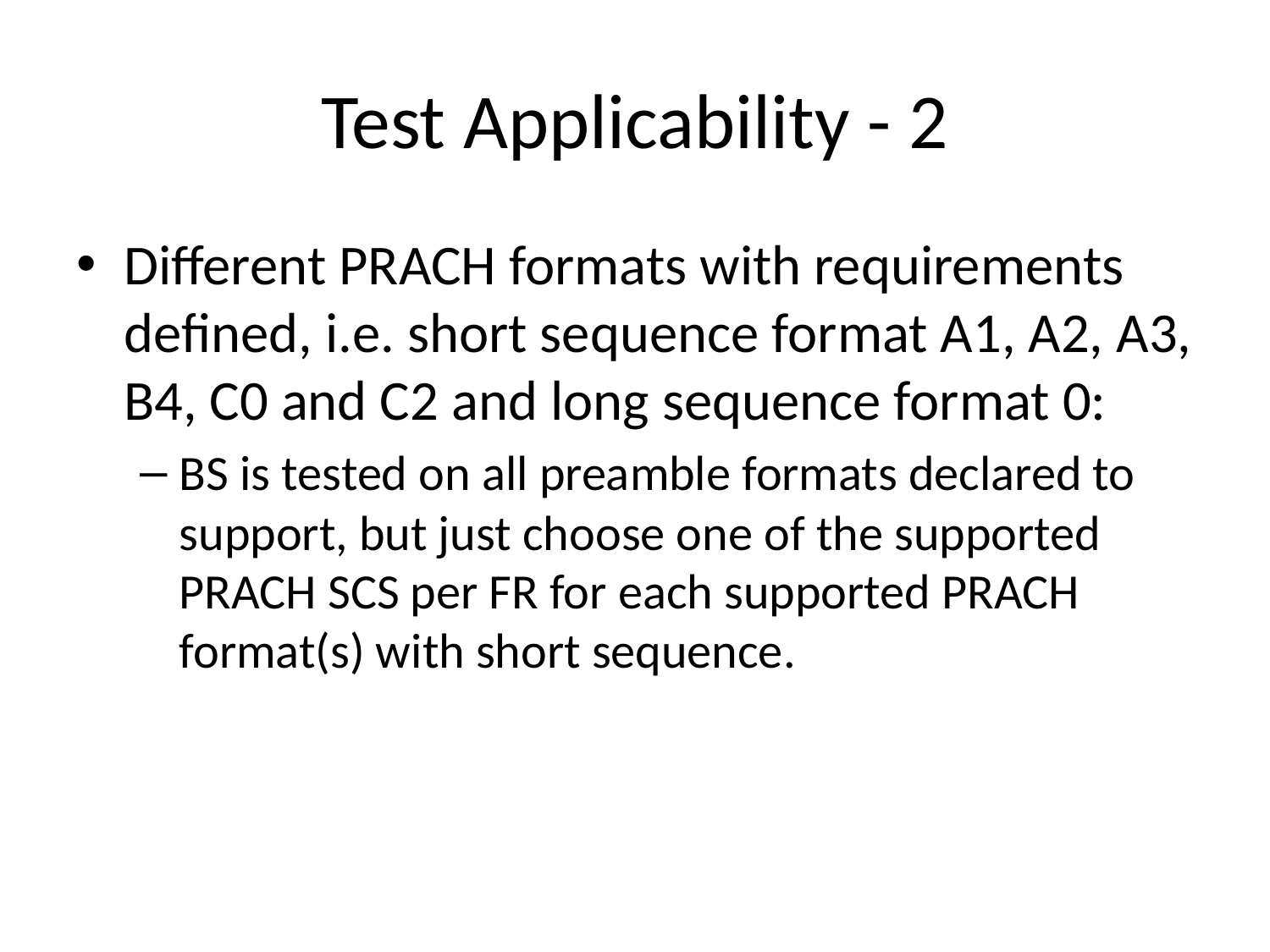

# Test Applicability - 2
Different PRACH formats with requirements defined, i.e. short sequence format A1, A2, A3, B4, C0 and C2 and long sequence format 0:
BS is tested on all preamble formats declared to support, but just choose one of the supported PRACH SCS per FR for each supported PRACH format(s) with short sequence.